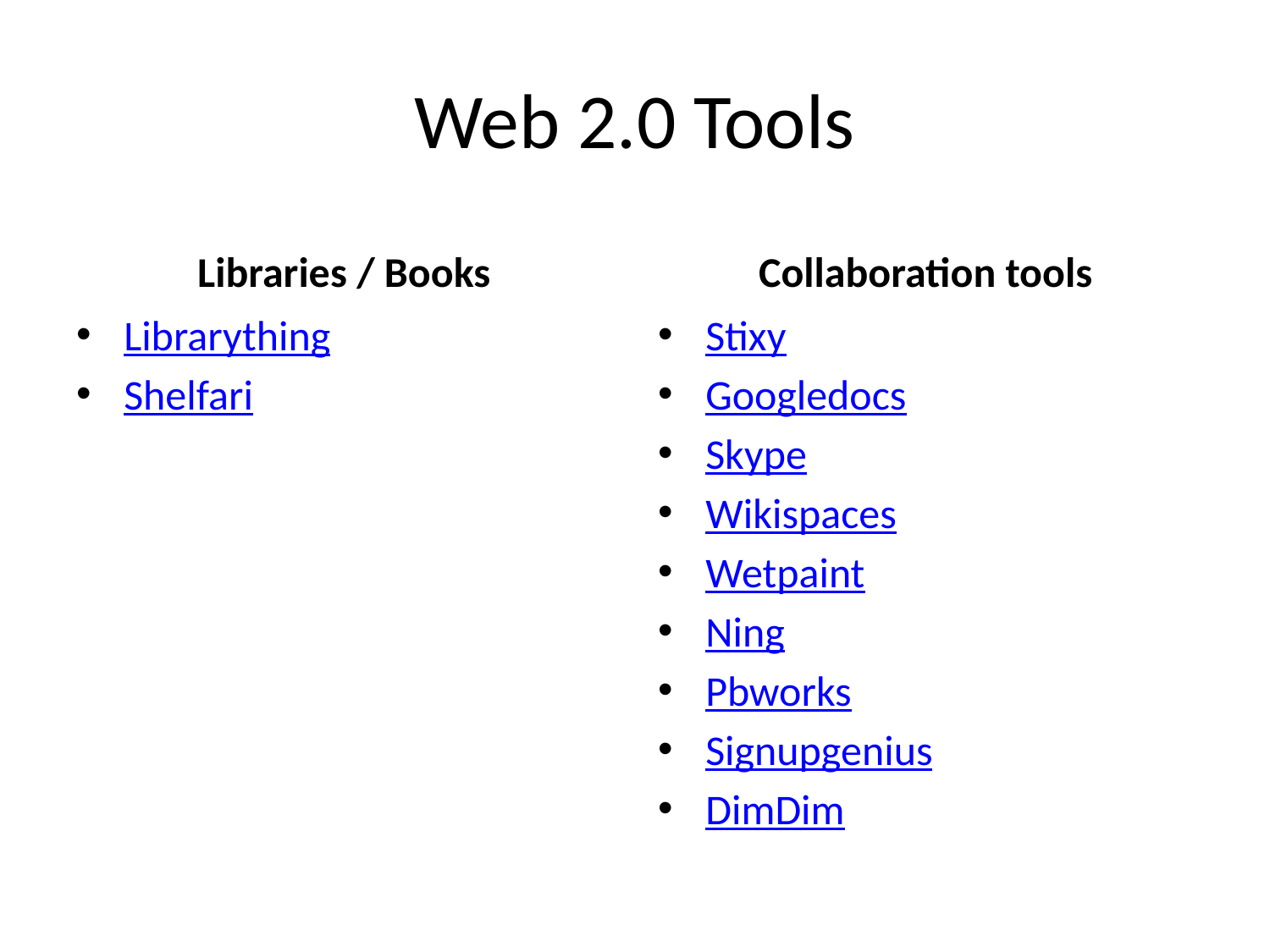

# Web 2.0 Tools
Libraries / Books
Collaboration tools
Librarything
Shelfari
Stixy
Googledocs
Skype
Wikispaces
Wetpaint
Ning
Pbworks
Signupgenius
DimDim